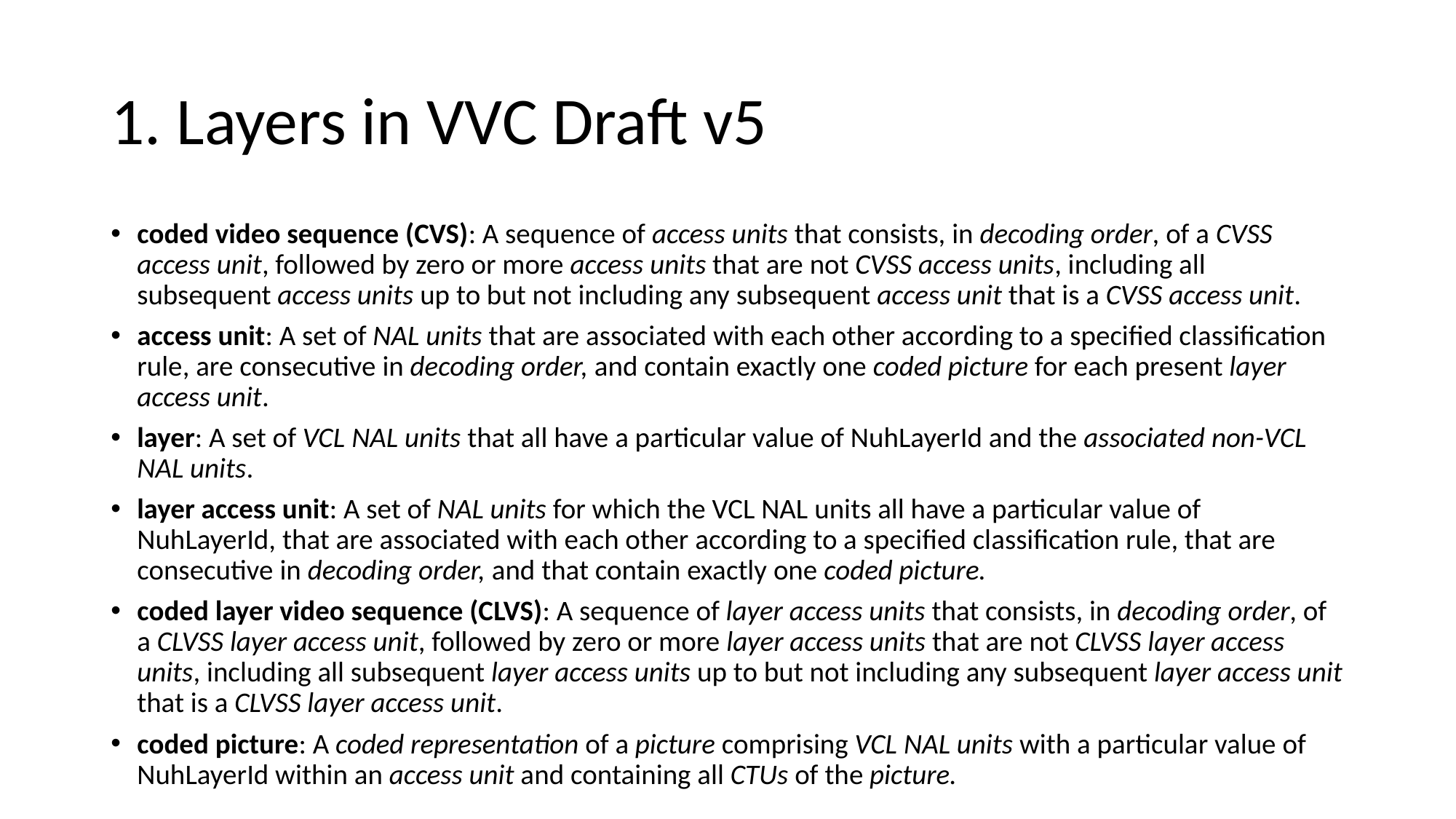

# 1. Layers in VVC Draft v5
coded video sequence (CVS): A sequence of access units that consists, in decoding order, of a CVSS access unit, followed by zero or more access units that are not CVSS access units, including all subsequent access units up to but not including any subsequent access unit that is a CVSS access unit.
access unit: A set of NAL units that are associated with each other according to a specified classification rule, are consecutive in decoding order, and contain exactly one coded picture for each present layer access unit.
layer: A set of VCL NAL units that all have a particular value of NuhLayerId and the associated non-VCL NAL units.
layer access unit: A set of NAL units for which the VCL NAL units all have a particular value of NuhLayerId, that are associated with each other according to a specified classification rule, that are consecutive in decoding order, and that contain exactly one coded picture.
coded layer video sequence (CLVS): A sequence of layer access units that consists, in decoding order, of a CLVSS layer access unit, followed by zero or more layer access units that are not CLVSS layer access units, including all subsequent layer access units up to but not including any subsequent layer access unit that is a CLVSS layer access unit.
coded picture: A coded representation of a picture comprising VCL NAL units with a particular value of NuhLayerId within an access unit and containing all CTUs of the picture.